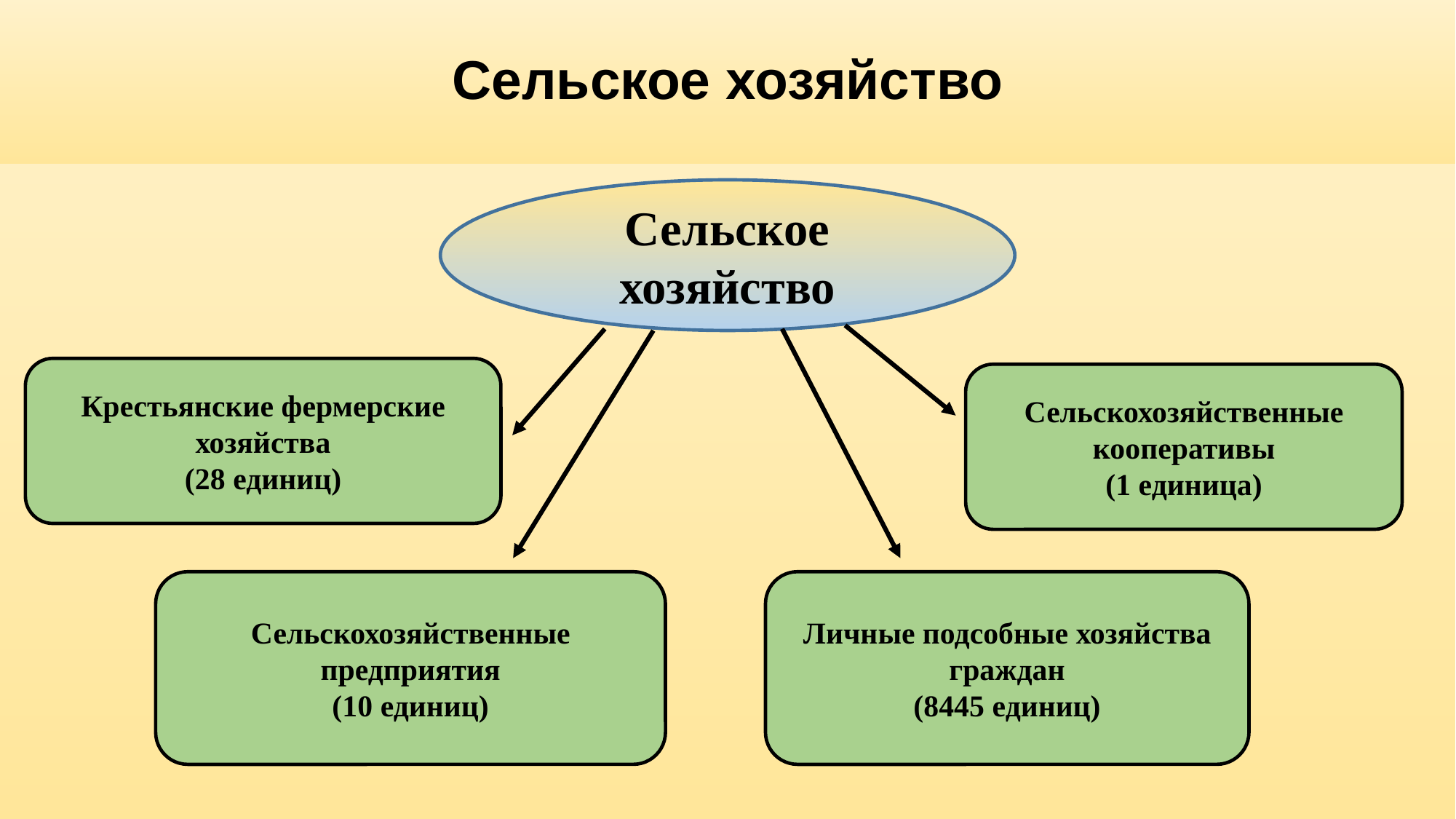

# Сельское хозяйство
Сельское хозяйство
Крестьянские фермерские хозяйства
(28 единиц)
Сельскохозяйственные кооперативы
(1 единица)
Сельскохозяйственные предприятия
(10 единиц)
Личные подсобные хозяйства граждан
(8445 единиц)